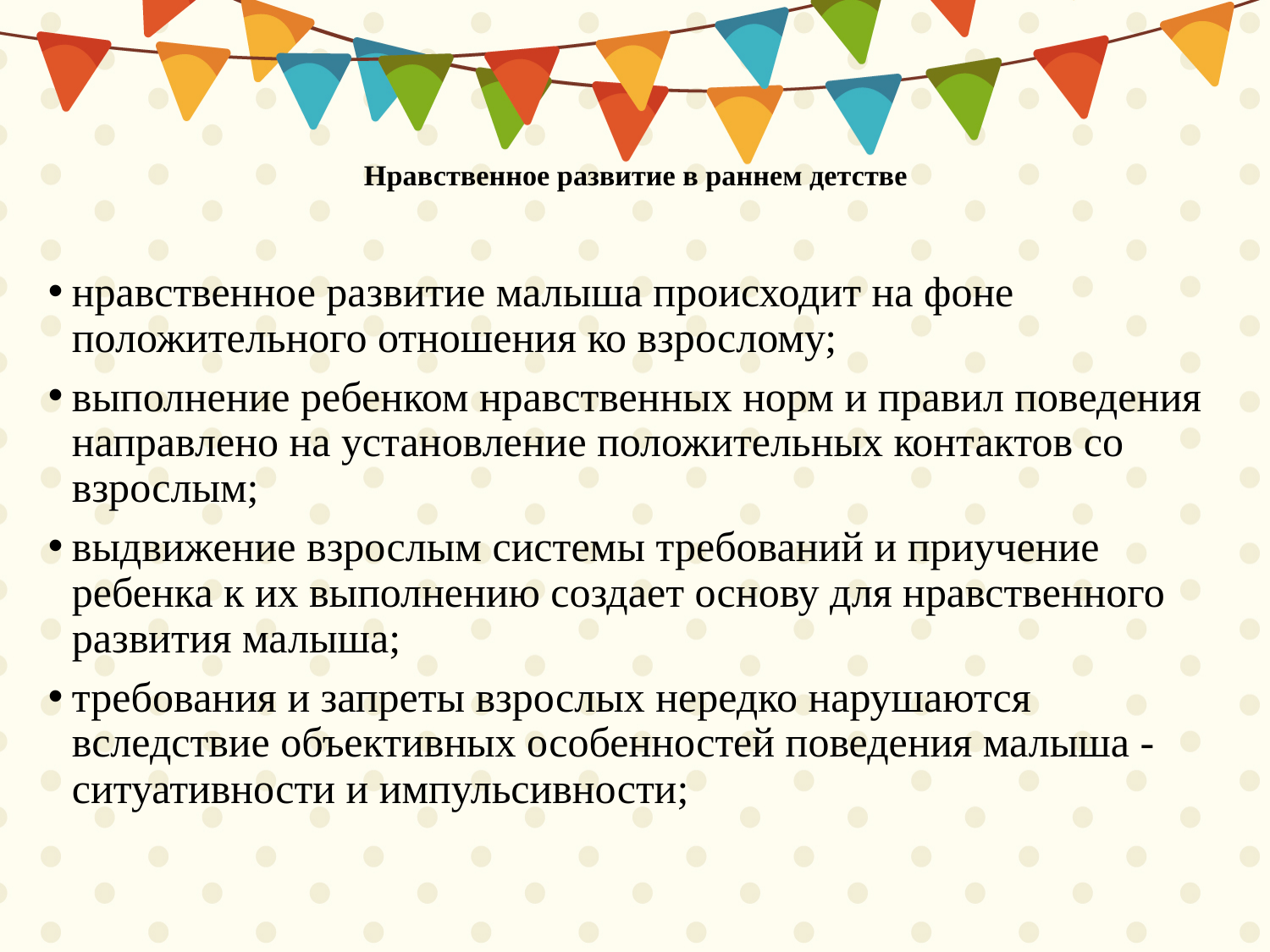

# Нравственное развитие в раннем детстве
нравственное развитие малыша происходит на фоне положительного отношения ко взрослому;
выполнение ребенком нравственных норм и правил поведения направлено на установление положительных контактов со взрослым;
выдвижение взрослым системы требований и приучение ребенка к их выполнению создает основу для нравственного развития малыша;
требования и запреты взрослых нередко нарушаются вследствие объективных особенностей поведения малыша - ситуативности и импульсивности;